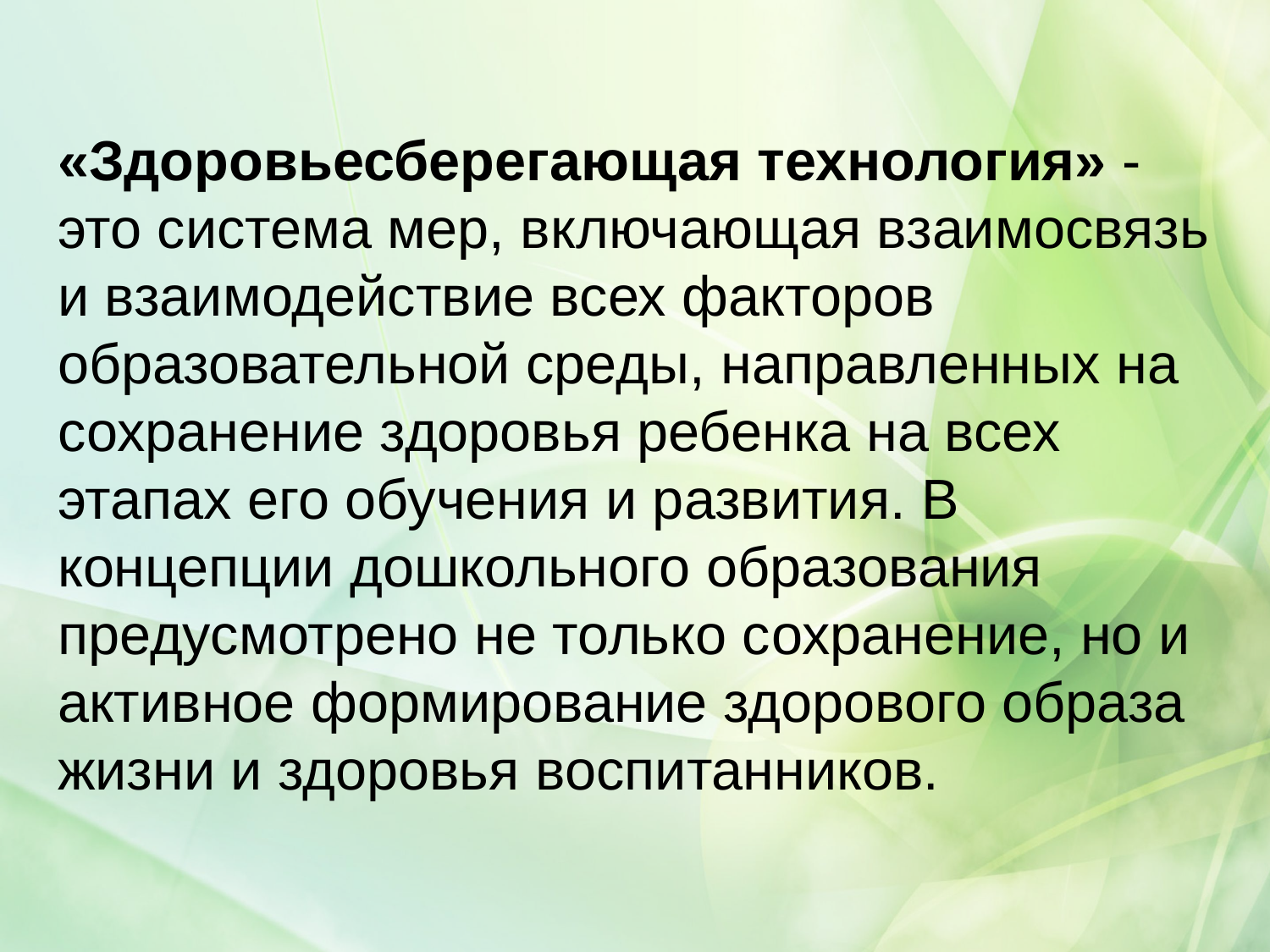

# «Здоровьесберегающая технология» - это система мер, включающая взаимосвязь и взаимодействие всех факторов образовательной среды, направленных на сохранение здоровья ребенка на всех этапах его обучения и развития. В концепции дошкольного образования предусмотрено не только сохранение, но и активное формирование здорового образа жизни и здоровья воспитанников.